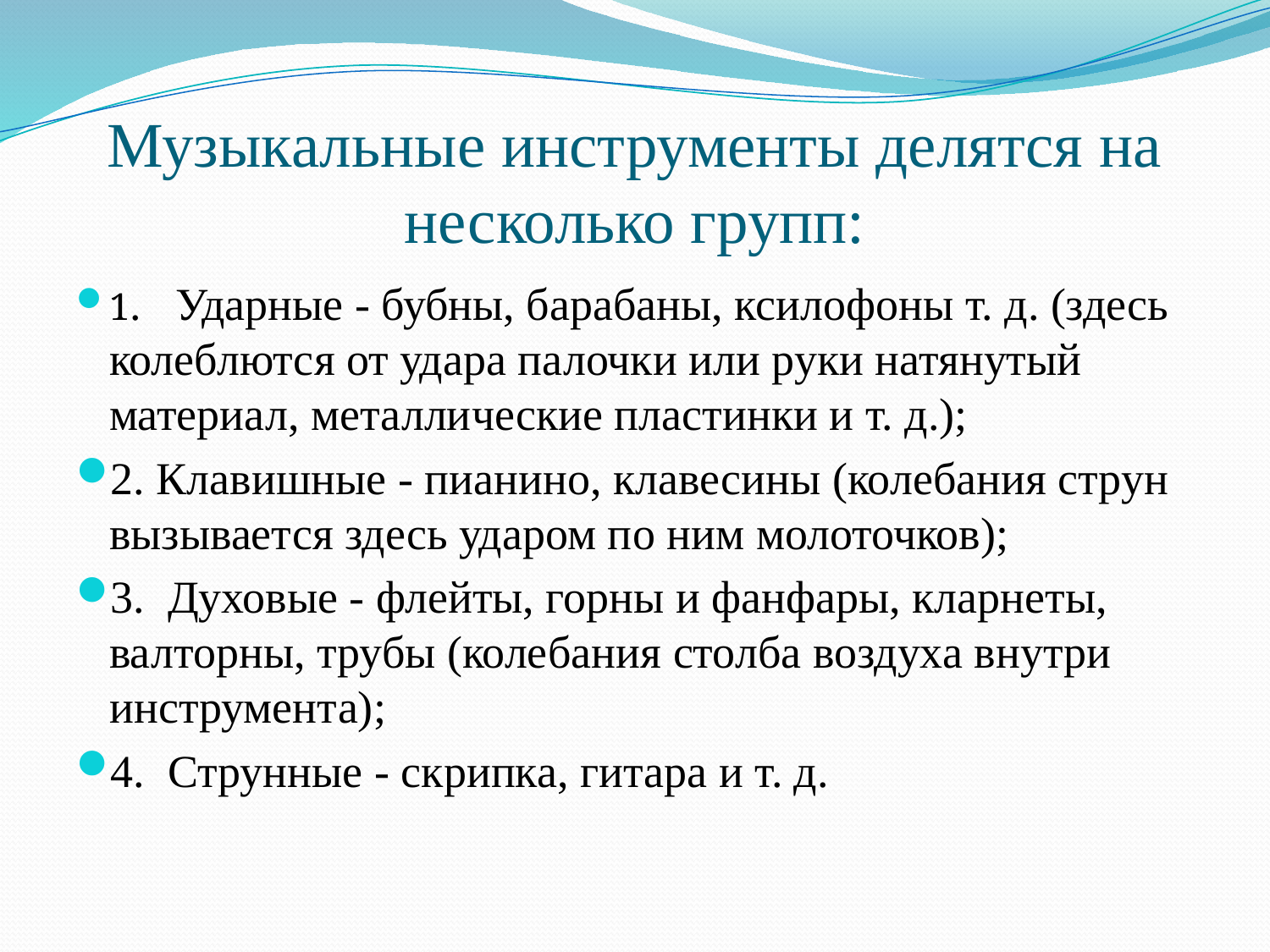

# Музыкальные инструменты делятся на несколько групп:
1.   Ударные - бубны, барабаны, ксилофоны т. д. (здесь колеблются от удара палочки или руки натянутый материал, металлические пластинки и т. д.);
2. Клавишные - пианино, клавесины (колебания струн вызывается здесь ударом по ним молоточков);
3.  Духовые - флейты, горны и фанфары, кларнеты, валторны, трубы (коле­бания столба воздуха внутри инструмента);
4.  Струнные - скрипка, гитара и т. д.